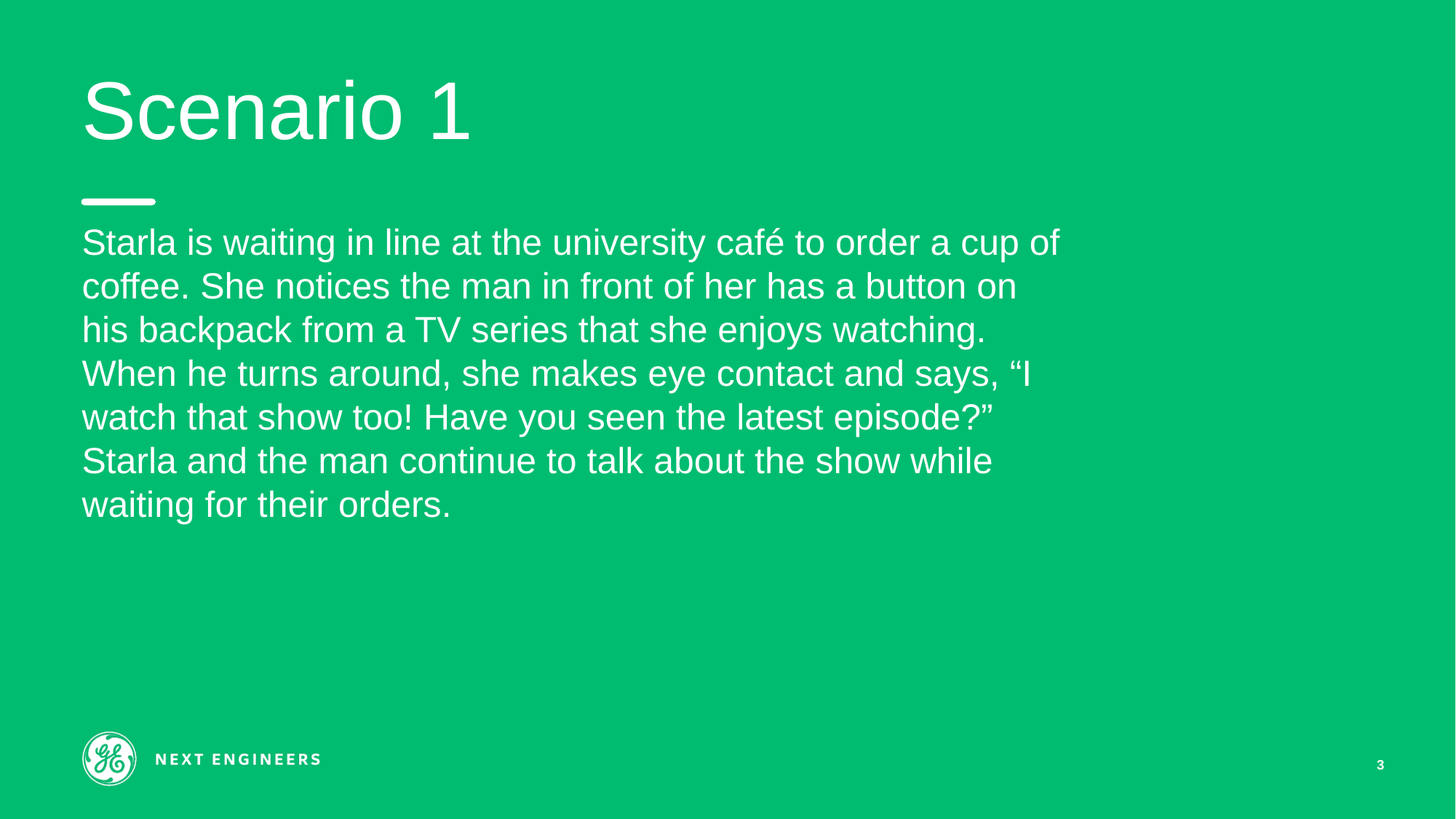

Scenario 1
Starla is waiting in line at the university café to order a cup of coffee. She notices the man in front of her has a button on his backpack from a TV series that she enjoys watching. When he turns around, she makes eye contact and says, “I watch that show too! Have you seen the latest episode?” Starla and the man continue to talk about the show while waiting for their orders.

3